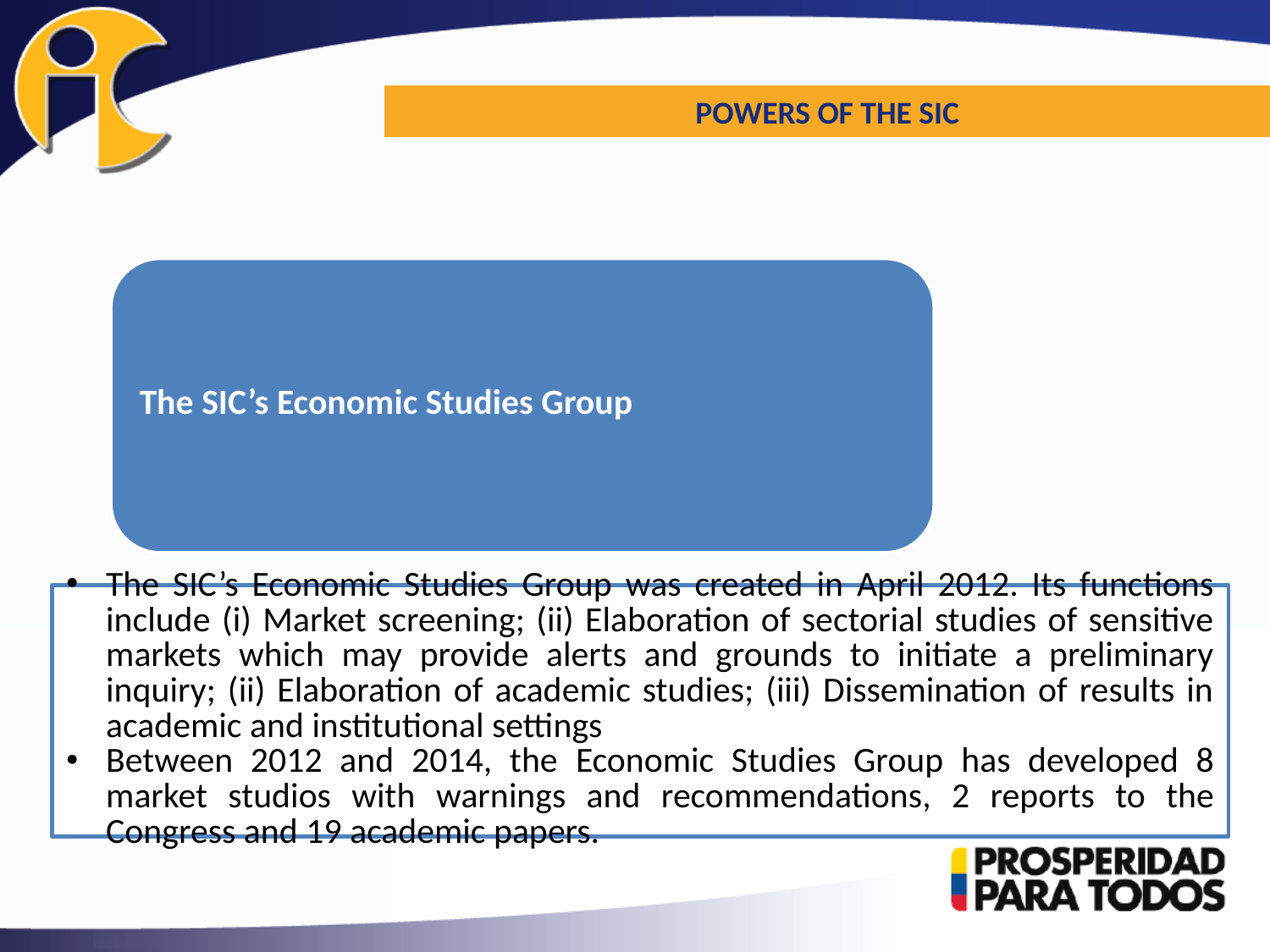

POWERS OF THE SIC
The SIC’s Economic Studies Group
The SIC’s Economic Studies Group was created in April 2012. Its functions include (i) Market screening; (ii) Elaboration of sectorial studies of sensitive markets which may provide alerts and grounds to initiate a preliminary inquiry; (ii) Elaboration of academic studies; (iii) Dissemination of results in academic and institutional settings
Between 2012 and 2014, the Economic Studies Group has developed 8 market studios with warnings and recommendations, 2 reports to the Congress and 19 academic papers.